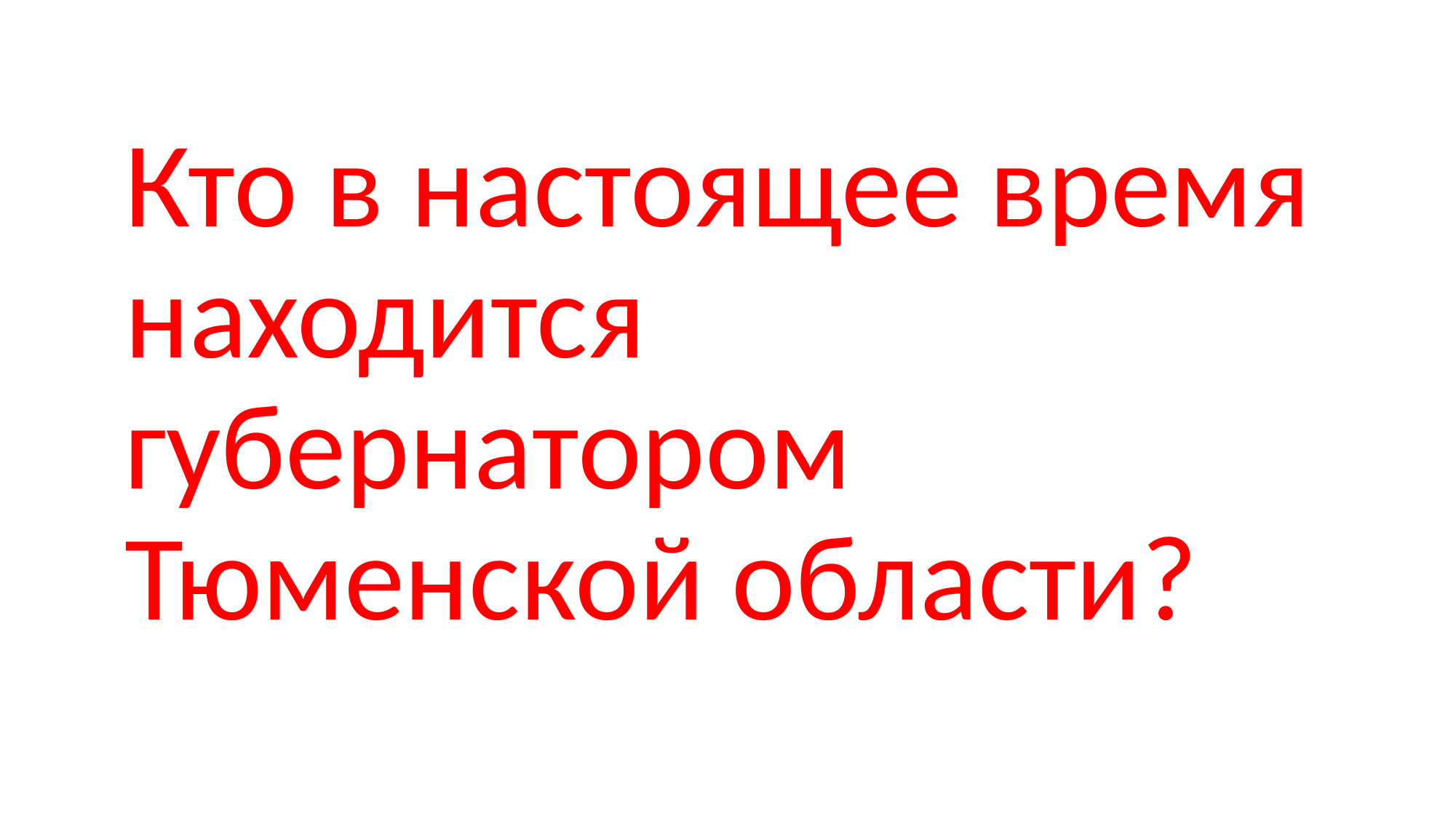

# Кто в настоящее время находится губернатором Тюменской области?